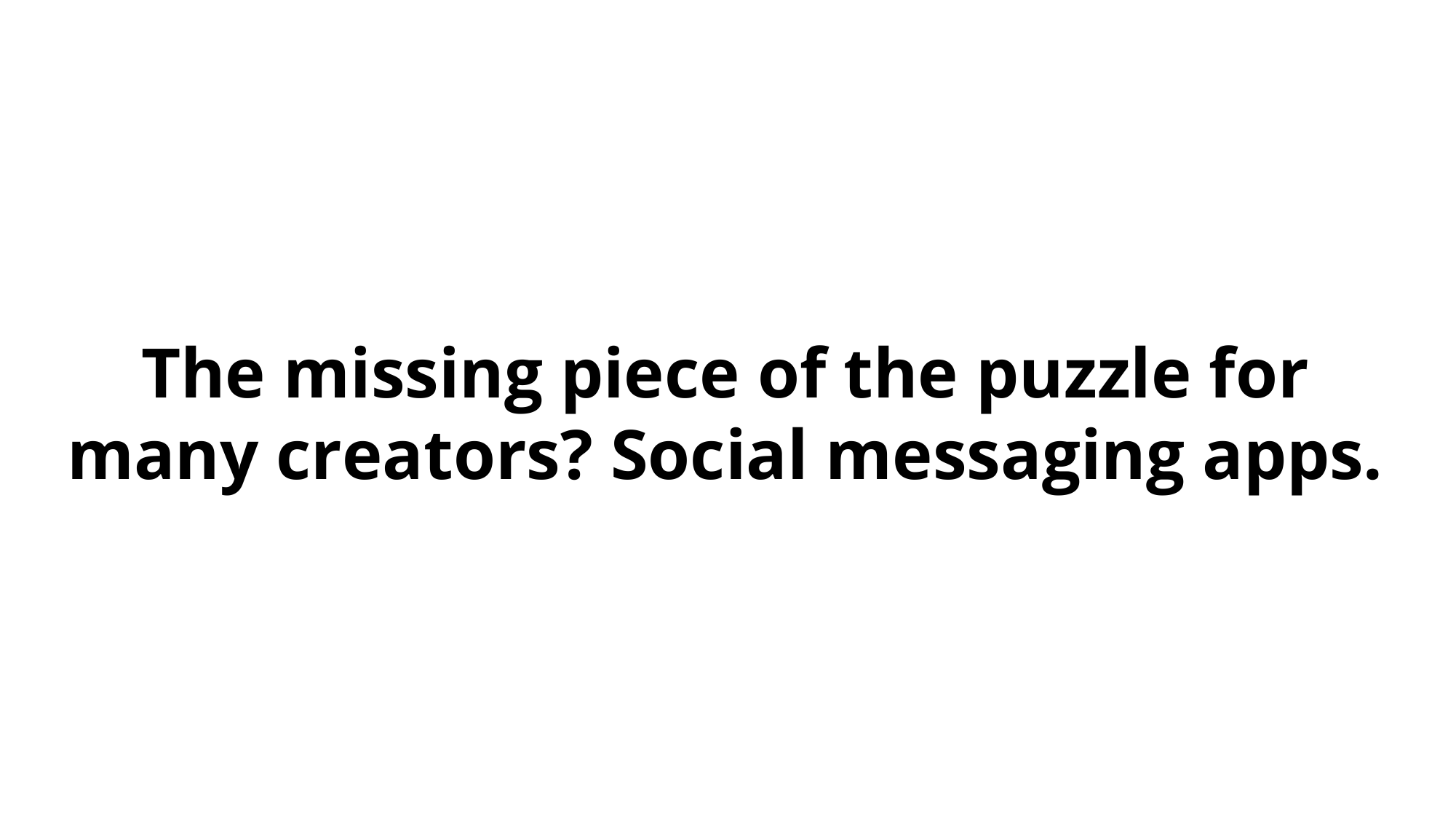

The missing piece of the puzzle for many creators? Social messaging apps.